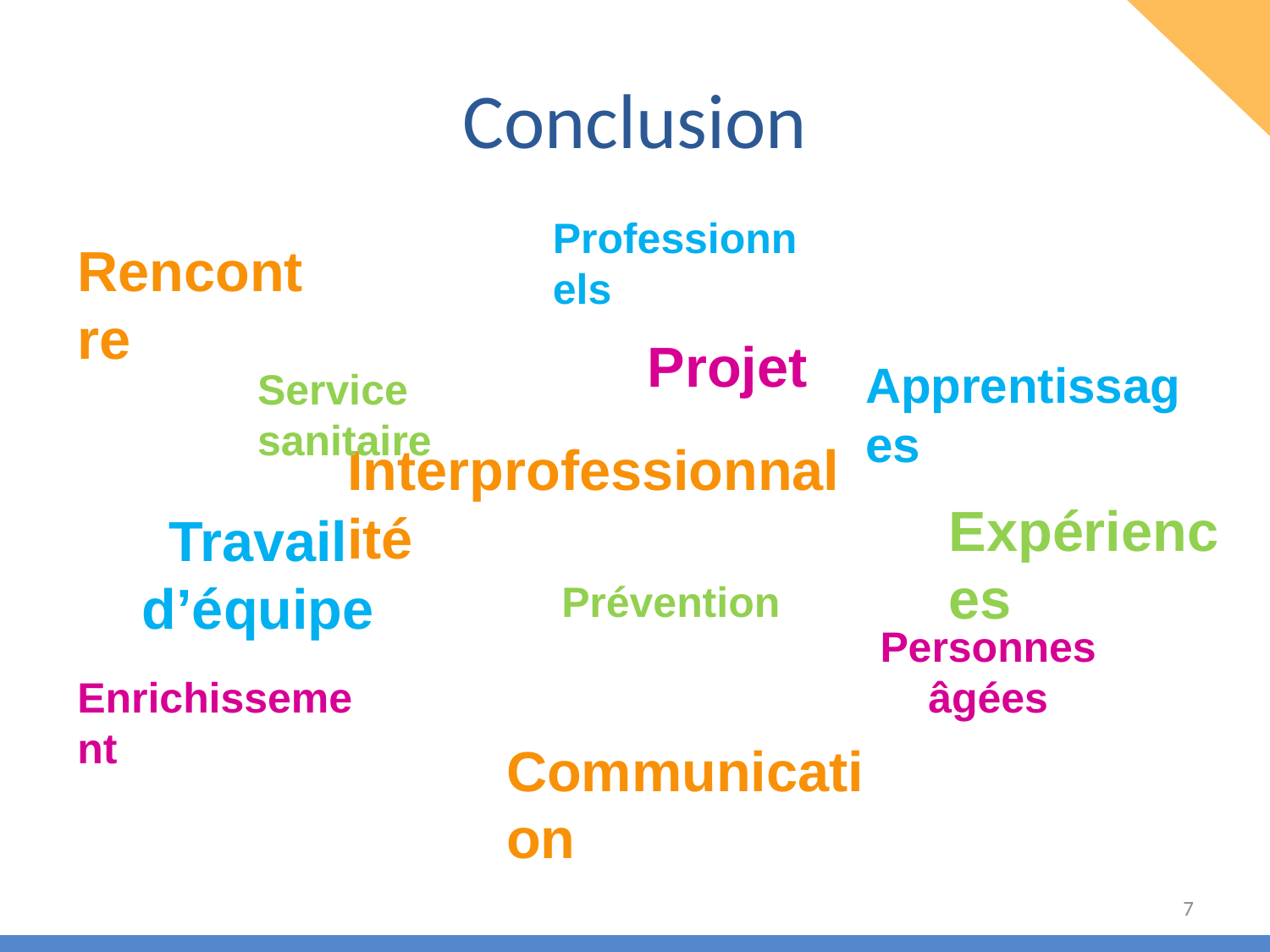

# Conclusion
Professionnels
Rencontre
Projet
Apprentissages
Service sanitaire
Interprofessionnalité
Expériences
Travail d’équipe
Prévention
Personnes âgées
Enrichissement
Communication
7